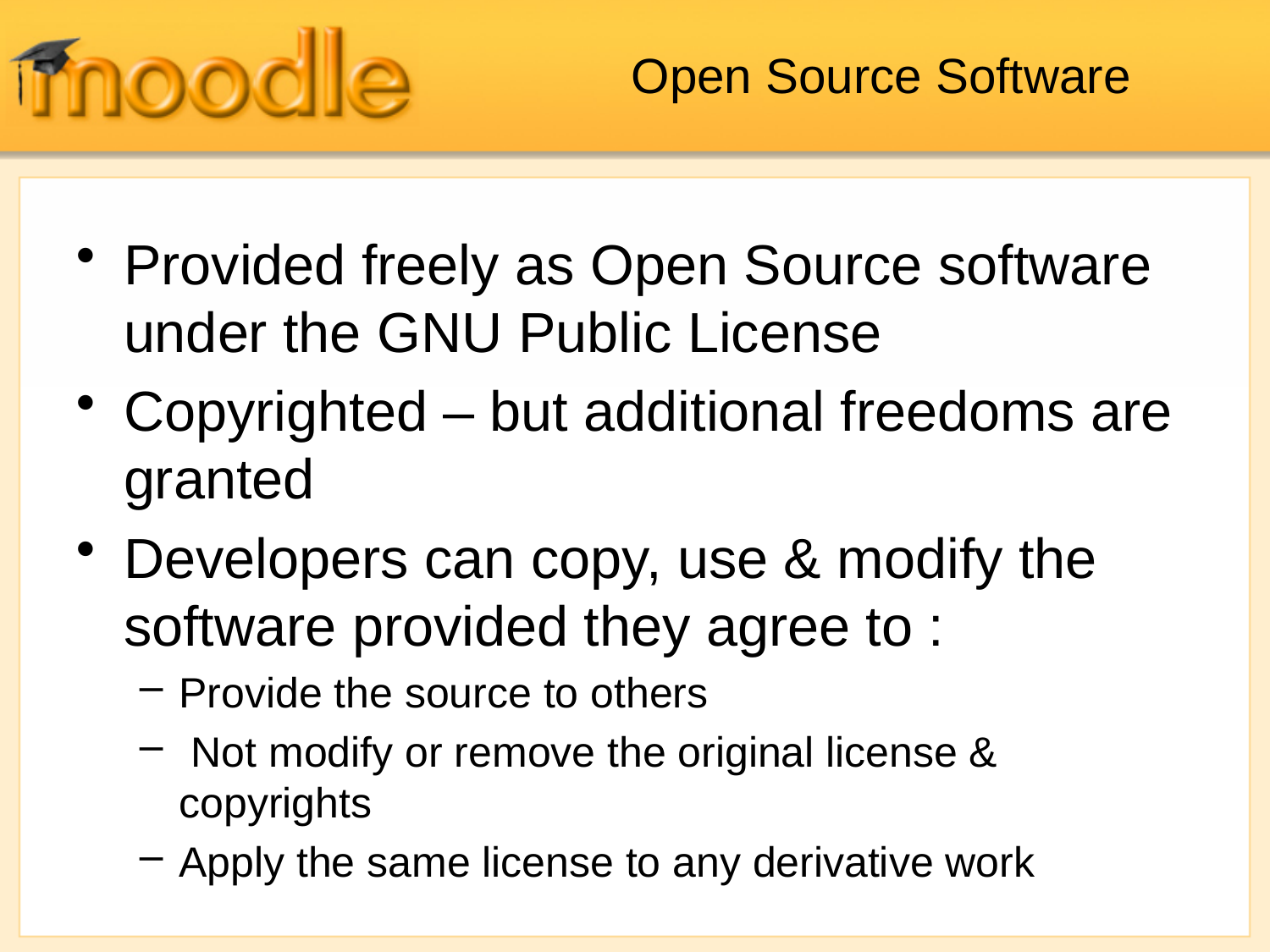

# Open Source Software
Provided freely as Open Source software under the GNU Public License
Copyrighted – but additional freedoms are granted
Developers can copy, use & modify the software provided they agree to :
Provide the source to others
 Not modify or remove the original license & copyrights
Apply the same license to any derivative work